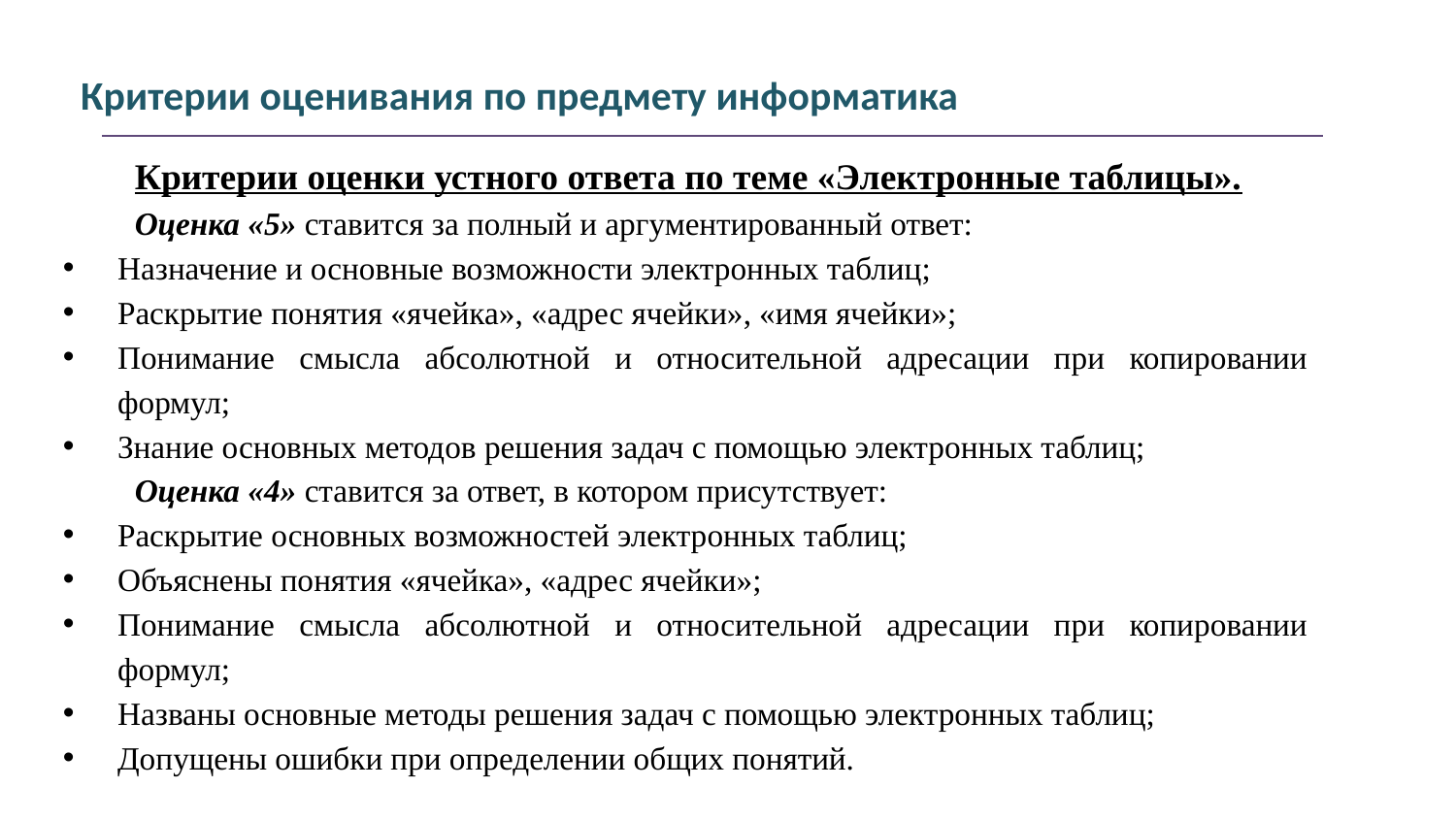

# Критерии оценивания по предмету информатика

Критерии оценки устного ответа по теме «Электронные таблицы».
Оценка «5» ставится за полный и аргументированный ответ:
Назначение и основные возможности электронных таблиц;
Раскрытие понятия «ячейка», «адрес ячейки», «имя ячейки»;
Понимание смысла абсолютной и относительной адресации при копировании формул;
Знание основных методов решения задач с помощью электронных таблиц;
Оценка «4» ставится за ответ, в котором присутствует:
Раскрытие основных возможностей электронных таблиц;
Объяснены понятия «ячейка», «адрес ячейки»;
Понимание смысла абсолютной и относительной адресации при копировании формул;
Названы основные методы решения задач с помощью электронных таблиц;
Допущены ошибки при определении общих понятий.